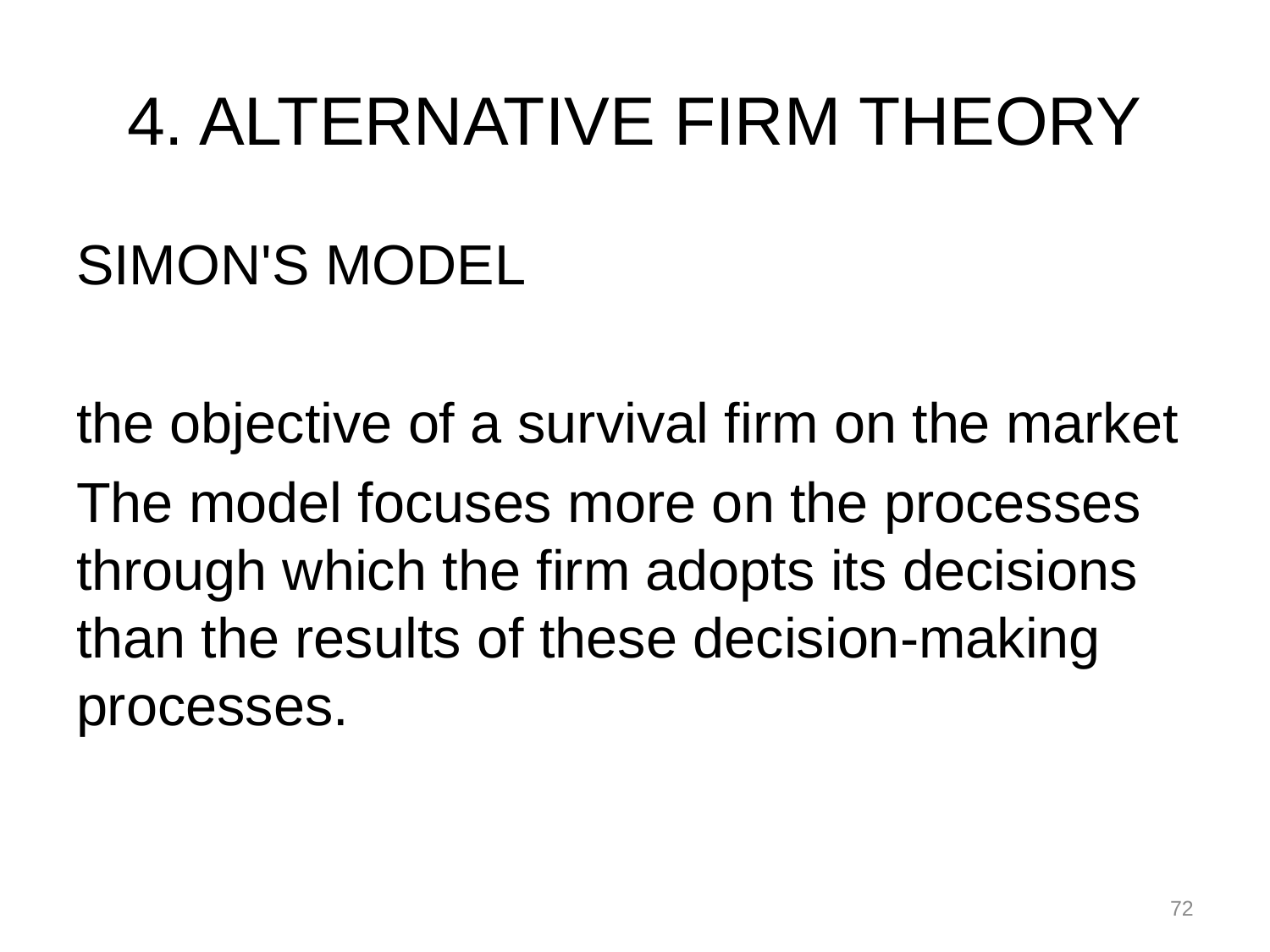

# 4. ALTERNATIVE FIRM THEORY
SIMON'S MODEL

the objective of a survival firm on the market
The model focuses more on the processes through which the firm adopts its decisions than the results of these decision-making processes.
72